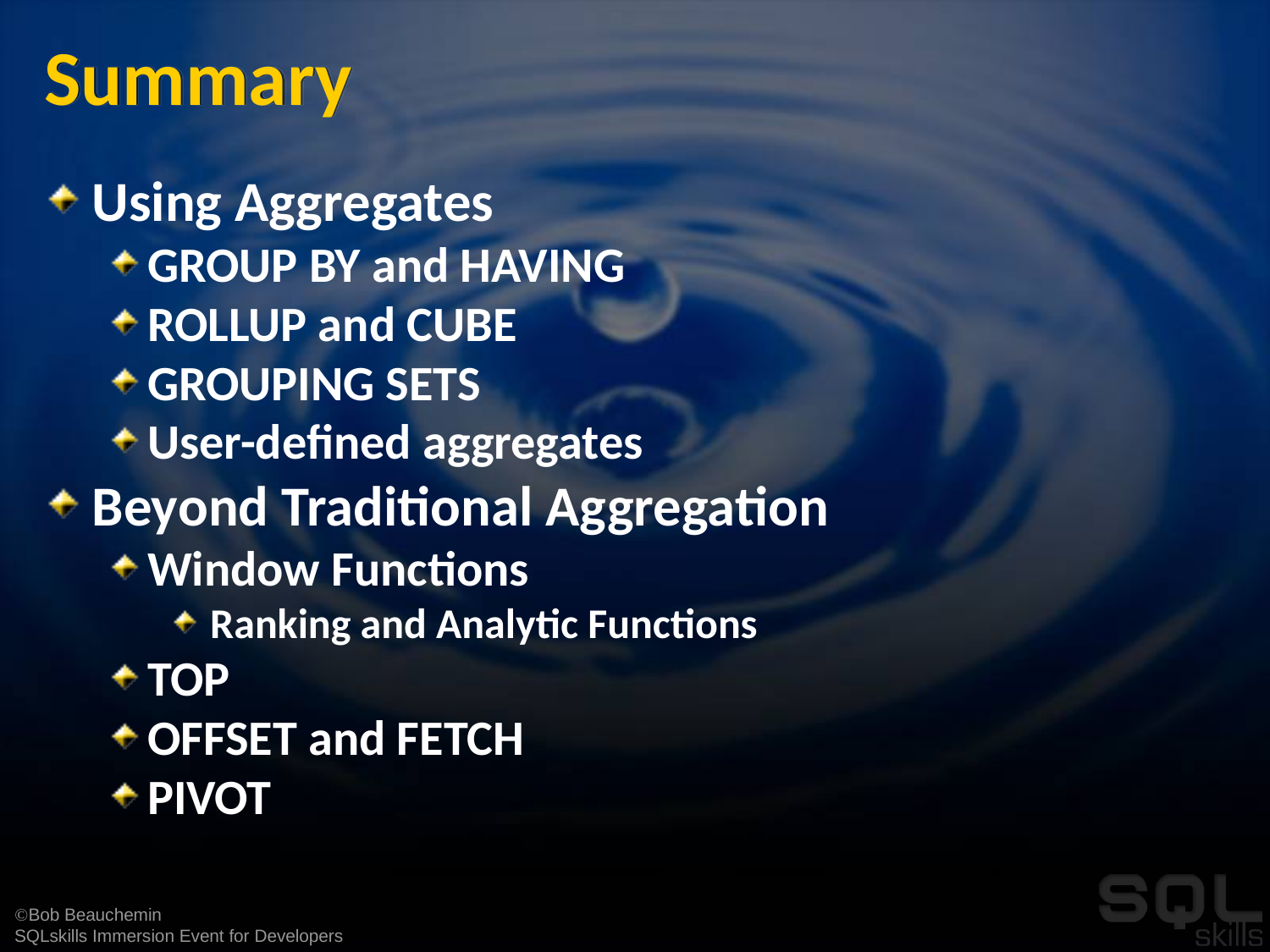

# Summary
Using Aggregates
GROUP BY and HAVING
ROLLUP and CUBE
GROUPING SETS
User-defined aggregates
Beyond Traditional Aggregation
Window Functions
Ranking and Analytic Functions
TOP
OFFSET and FETCH
PIVOT